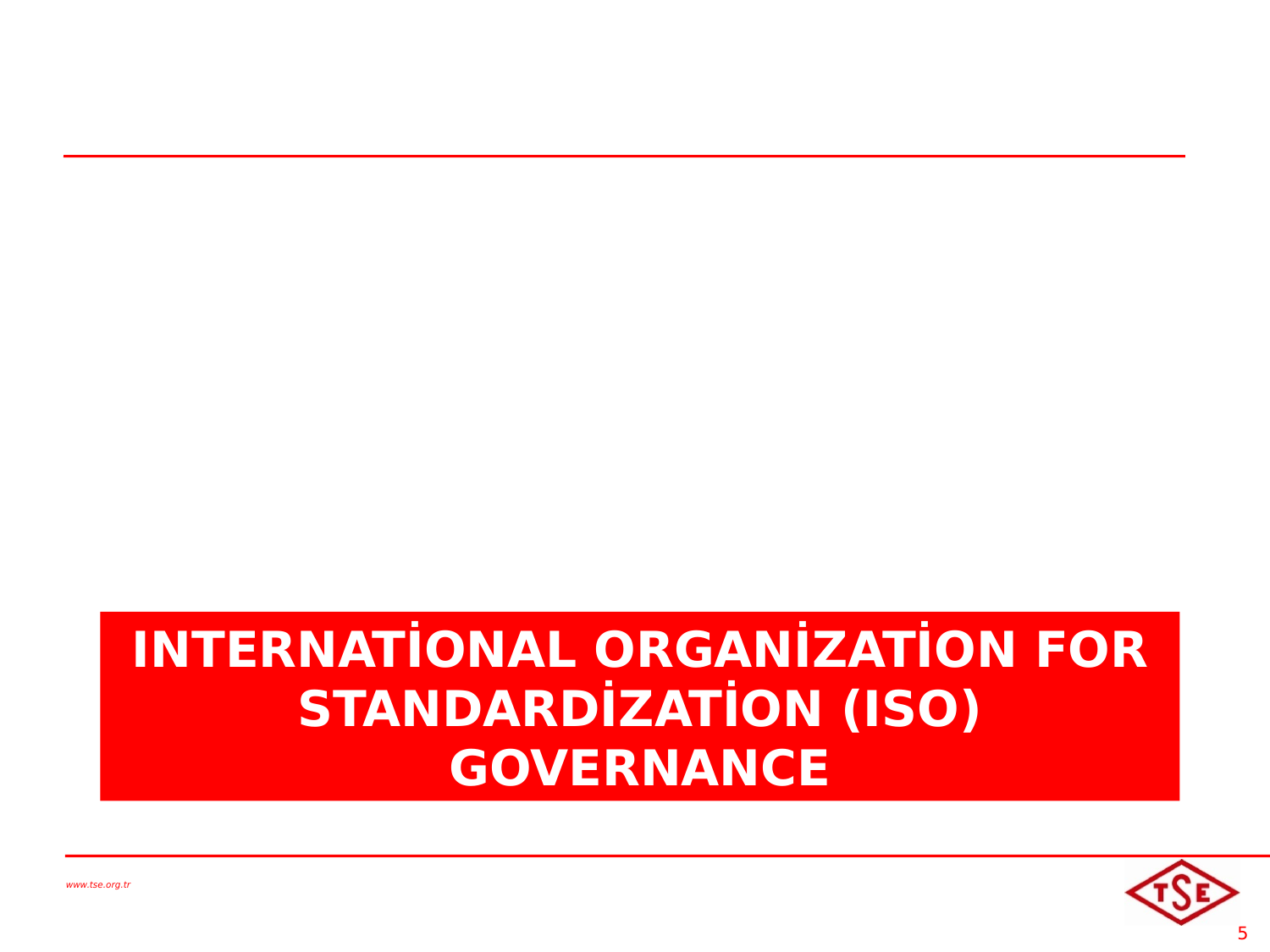

# International Organization for Standardization (ISO) governance

www.tse.org.tr
5